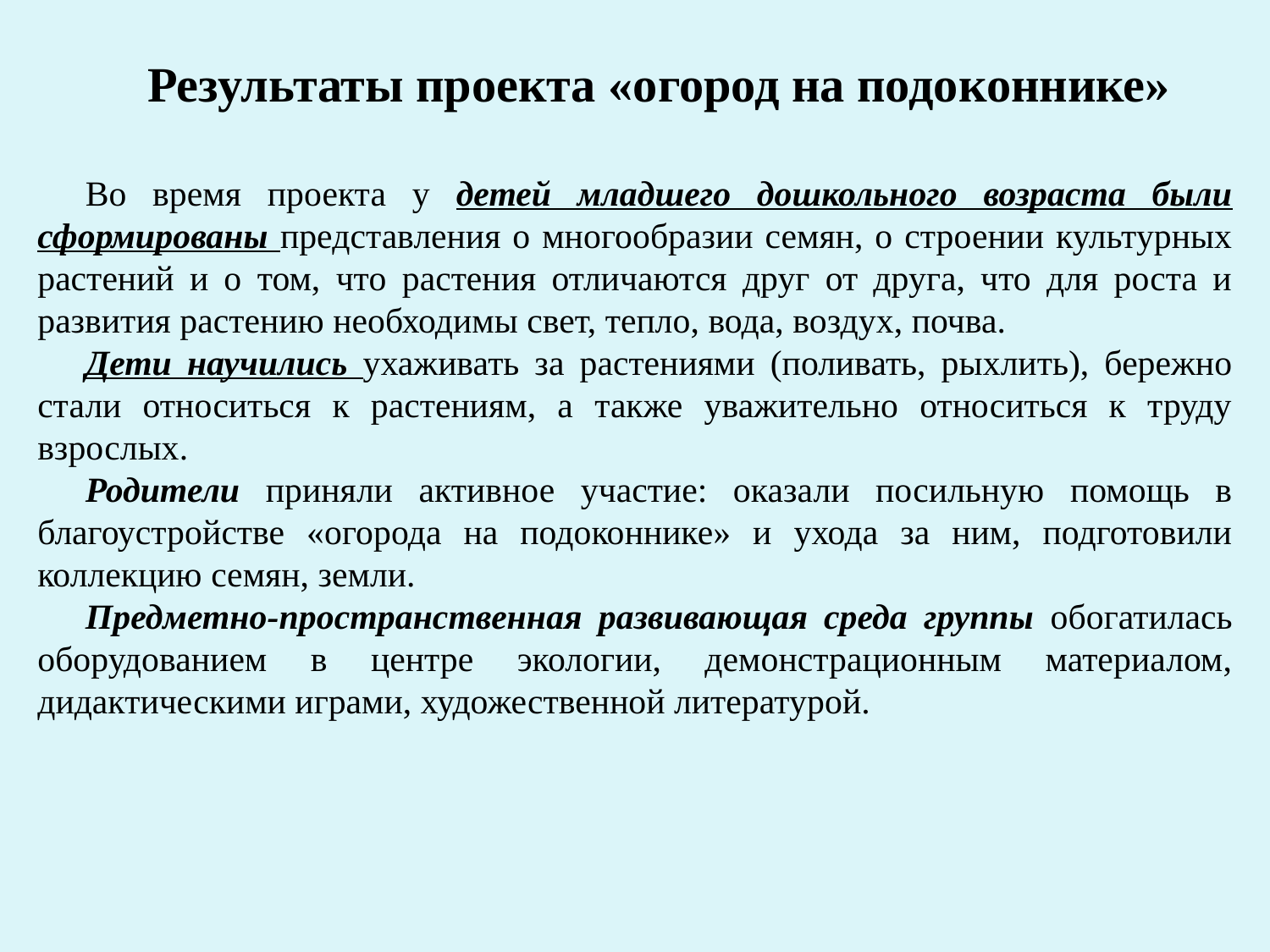

Результаты проекта «огород на подоконнике»

Во время проекта у детей младшего дошкольного возраста были сформированы представления о многообразии семян, о строении культурных растений и о том, что растения отличаются друг от друга, что для роста и развития растению необходимы свет, тепло, вода, воздух, почва.
Дети научились ухаживать за растениями (поливать, рыхлить), бережно стали относиться к растениям, а также уважительно относиться к труду взрослых.
Родители приняли активное участие: оказали посильную помощь в благоустройстве «огорода на подоконнике» и ухода за ним, подготовили коллекцию семян, земли.
Предметно-пространственная развивающая среда группы обогатилась оборудованием в центре экологии, демонстрационным материалом, дидактическими играми, художественной литературой.